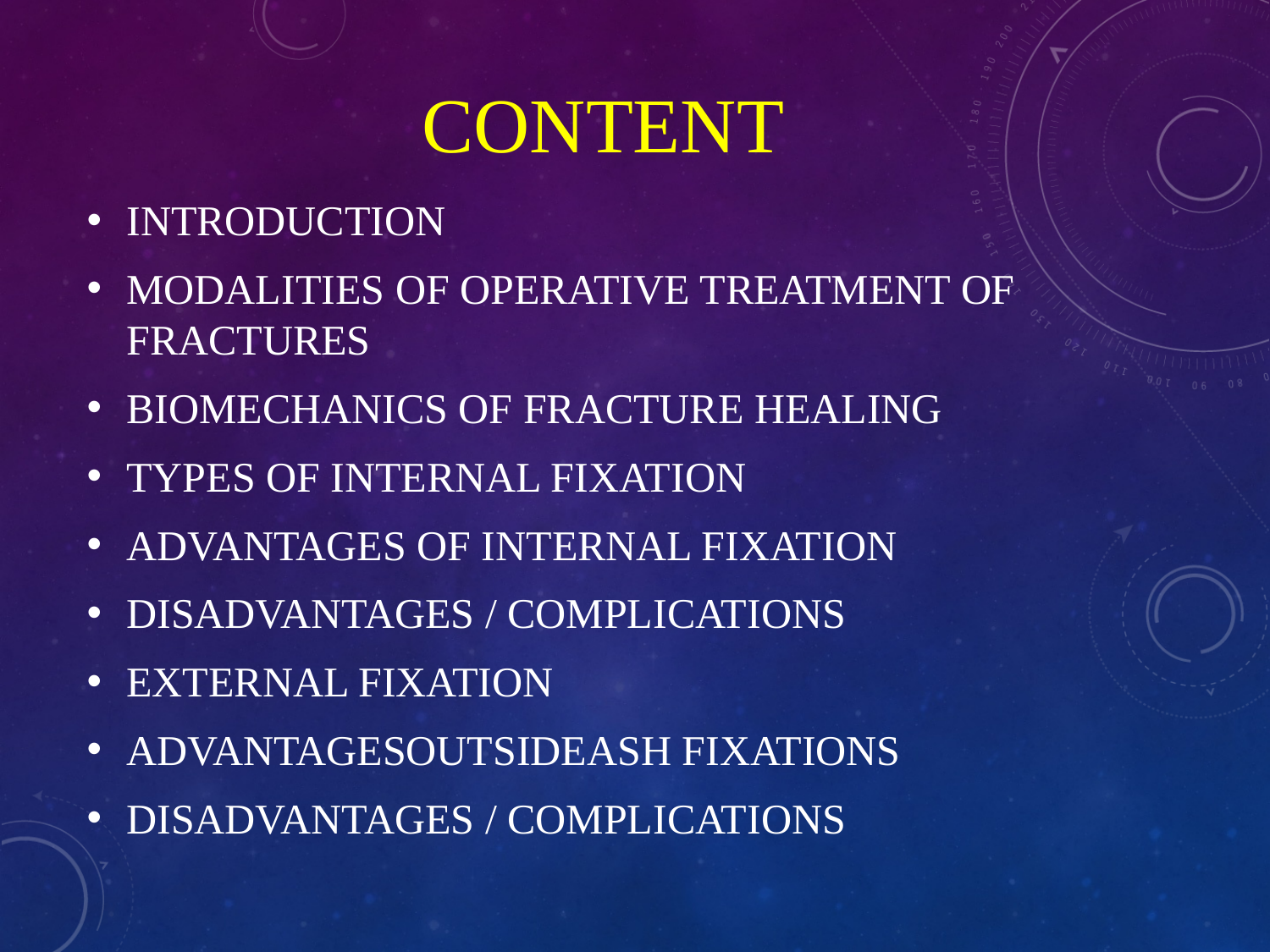

# content

INTRODUCTION
MODALITIES OF OPERATIVE TREATMENT OF FRACTURES
BIOMECHANICS OF FRACTURE HEALING
TYPES OF INTERNAL FIXATION
ADVANTAGES OF INTERNAL FIXATION
DISADVANTAGES / COMPLICATIONS
EXTERNAL FIXATION
ADVANTAGESOUTSIDEASH FIXATIONS
DISADVANTAGES / COMPLICATIONS